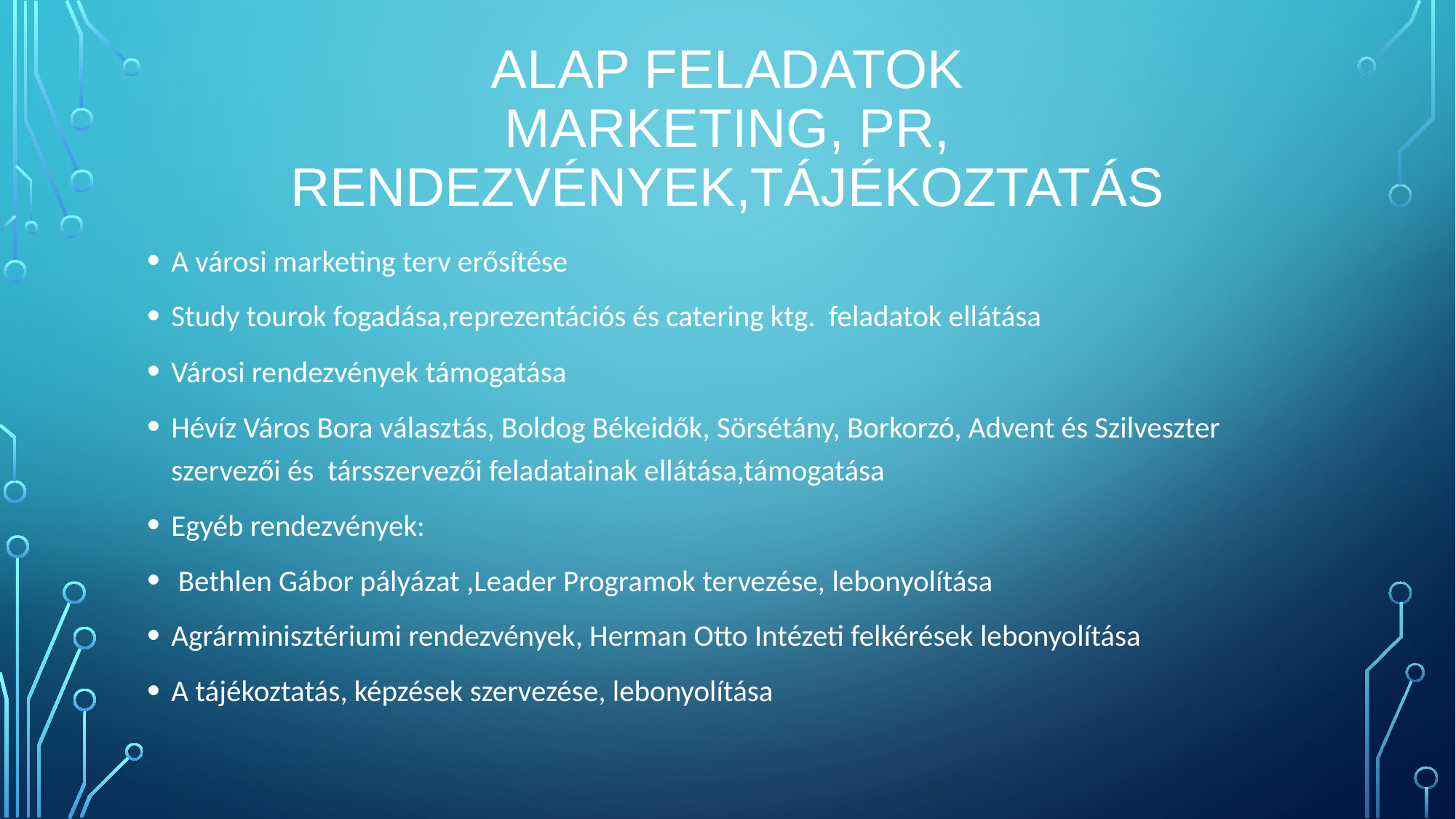

# Alap Feladatok Marketing, PR, Rendezvények,Tájékoztatás
A városi marketing terv erősítése
Study tourok fogadása,reprezentációs és catering ktg.  feladatok ellátása
Városi rendezvények támogatása
Hévíz Város Bora választás, Boldog Békeidők, Sörsétány, Borkorzó, Advent és Szilveszter szervezői és  társszervezői feladatainak ellátása,támogatása
Egyéb rendezvények:
 Bethlen Gábor pályázat ,Leader Programok tervezése, lebonyolítása
Agrárminisztériumi rendezvények, Herman Otto Intézeti felkérések lebonyolítása
A tájékoztatás, képzések szervezése, lebonyolítása